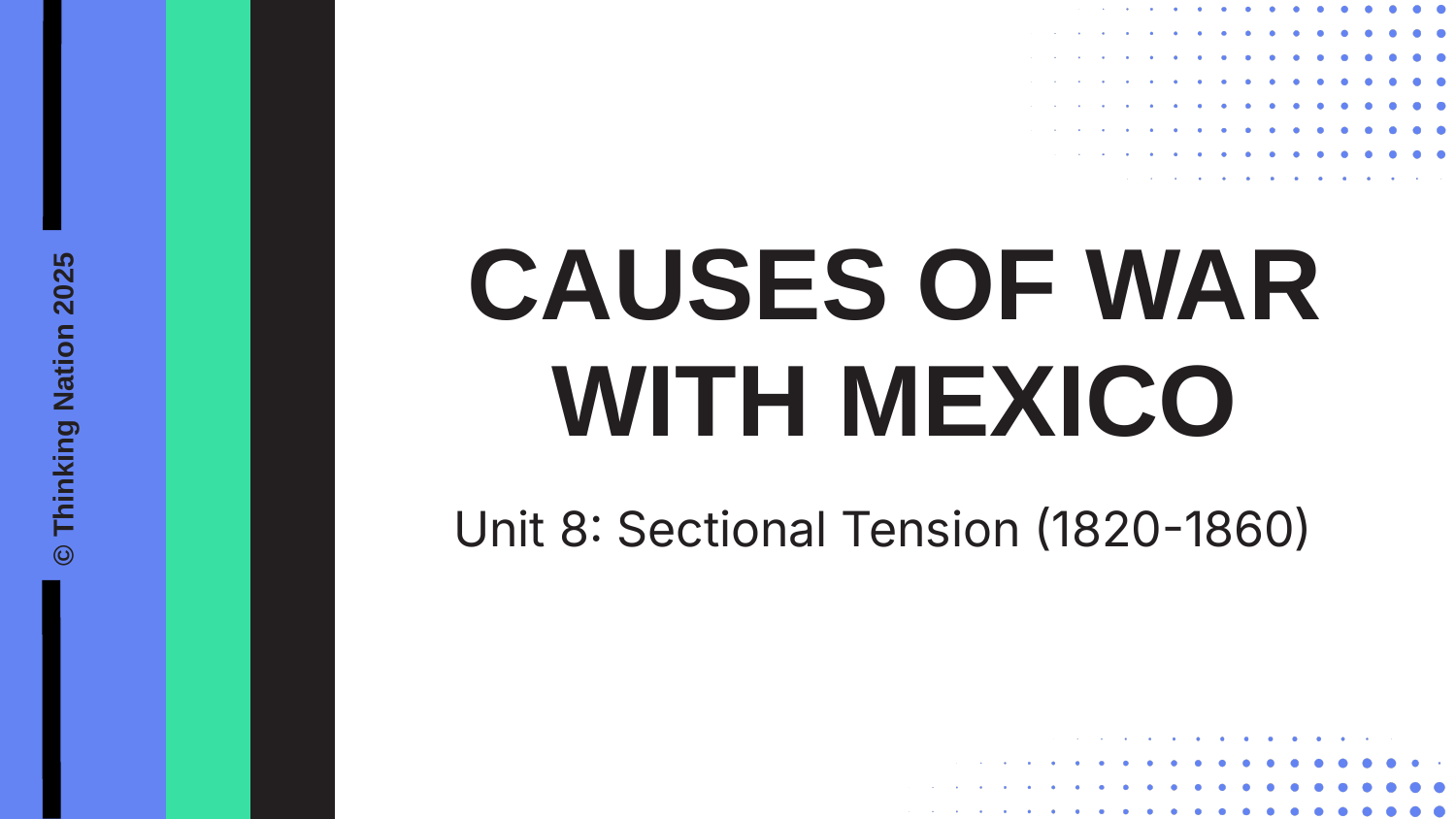

CAUSES OF WAR WITH MEXICO
© Thinking Nation 2025
Unit 8: Sectional Tension (1820-1860)